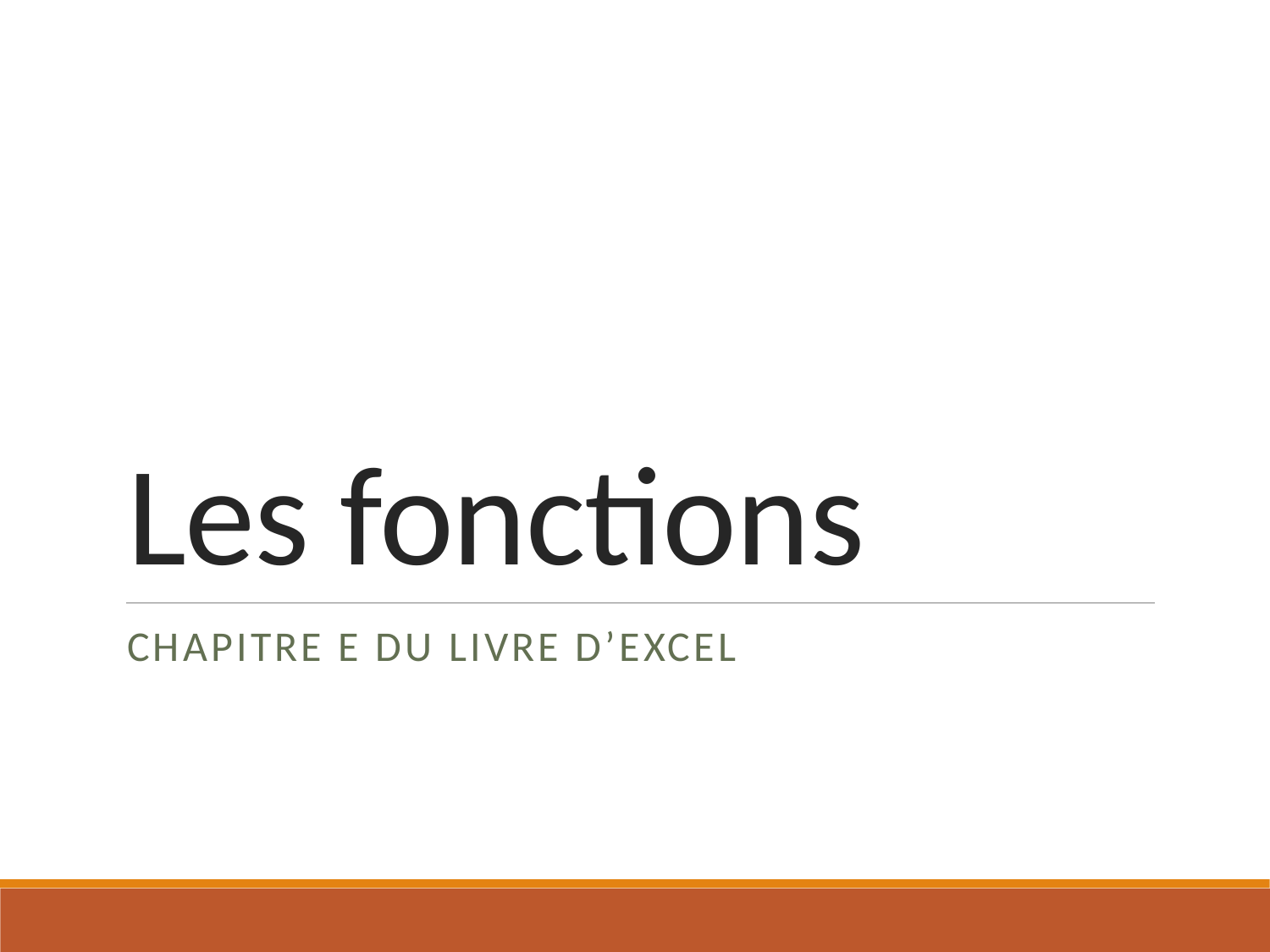

# Les fonctions
Chapitre E du livre d’Excel